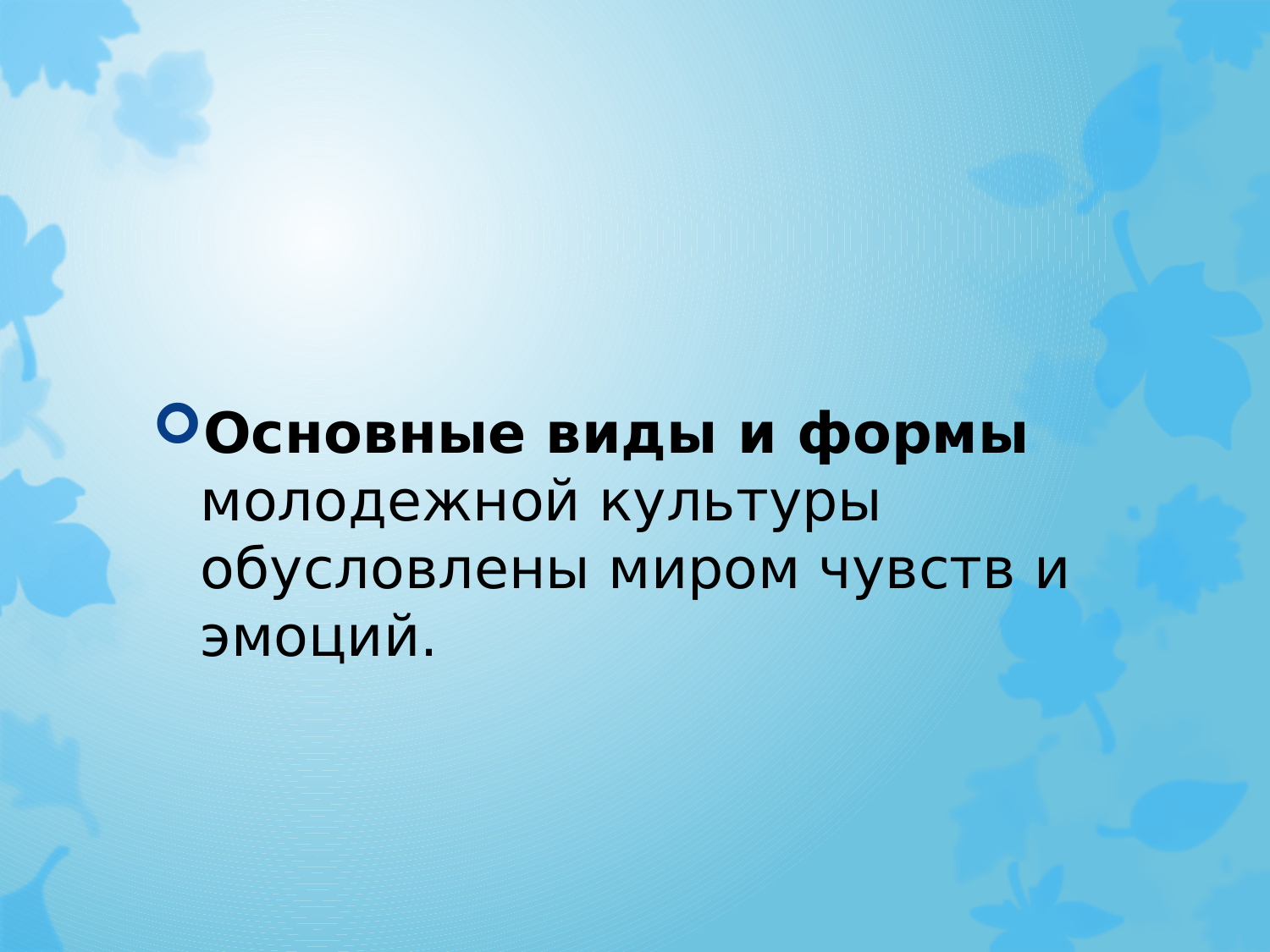

#
Основные виды и формы молодежной культуры обусловлены миром чувств и эмоций.